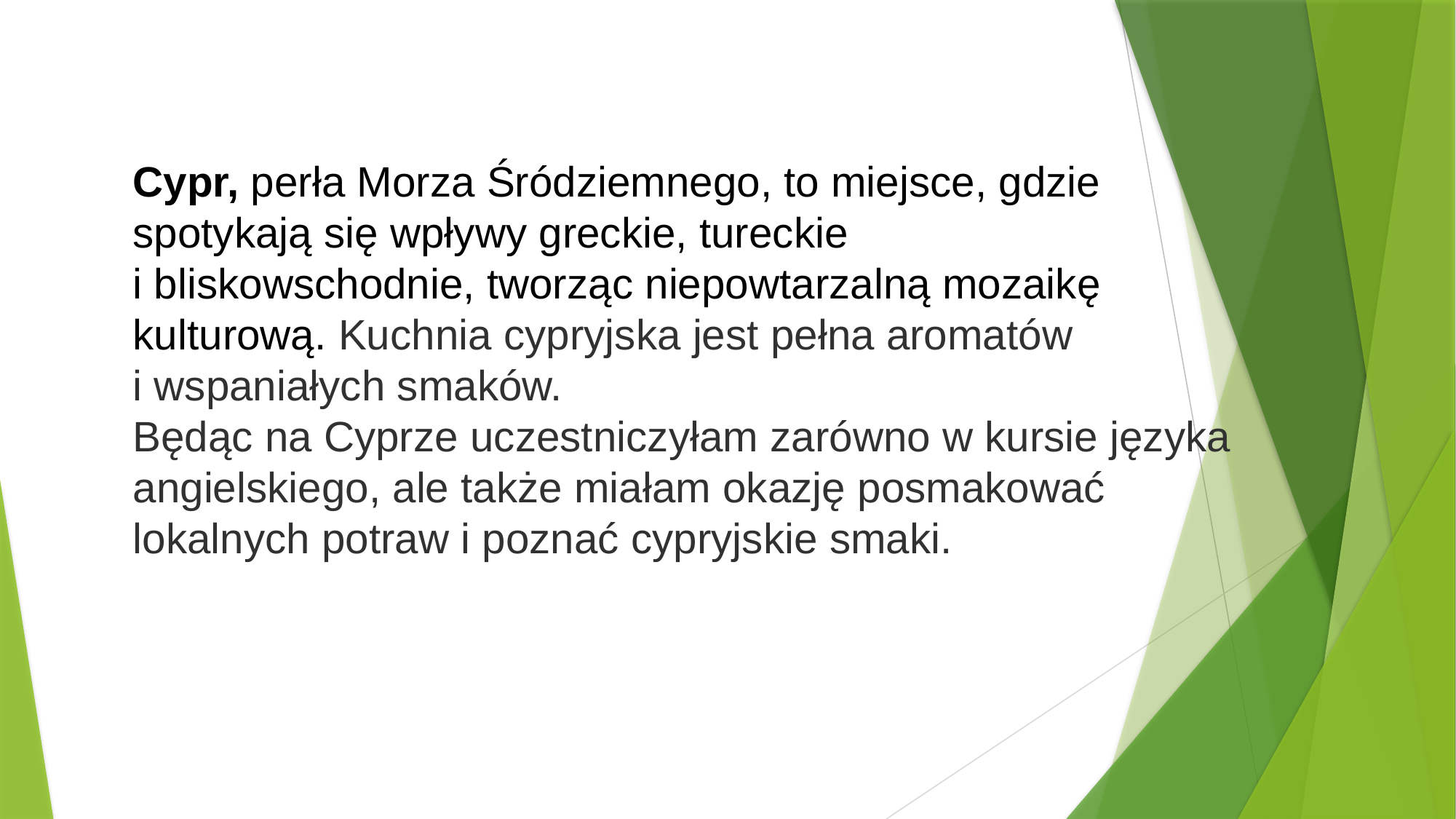

Cypr, perła Morza Śródziemnego, to miejsce, gdzie spotykają się wpływy greckie, tureckie
i bliskowschodnie, tworząc niepowtarzalną mozaikę kulturową. Kuchnia cypryjska jest pełna aromatów
i wspaniałych smaków.
Będąc na Cyprze uczestniczyłam zarówno w kursie języka angielskiego, ale także miałam okazję posmakować lokalnych potraw i poznać cypryjskie smaki.